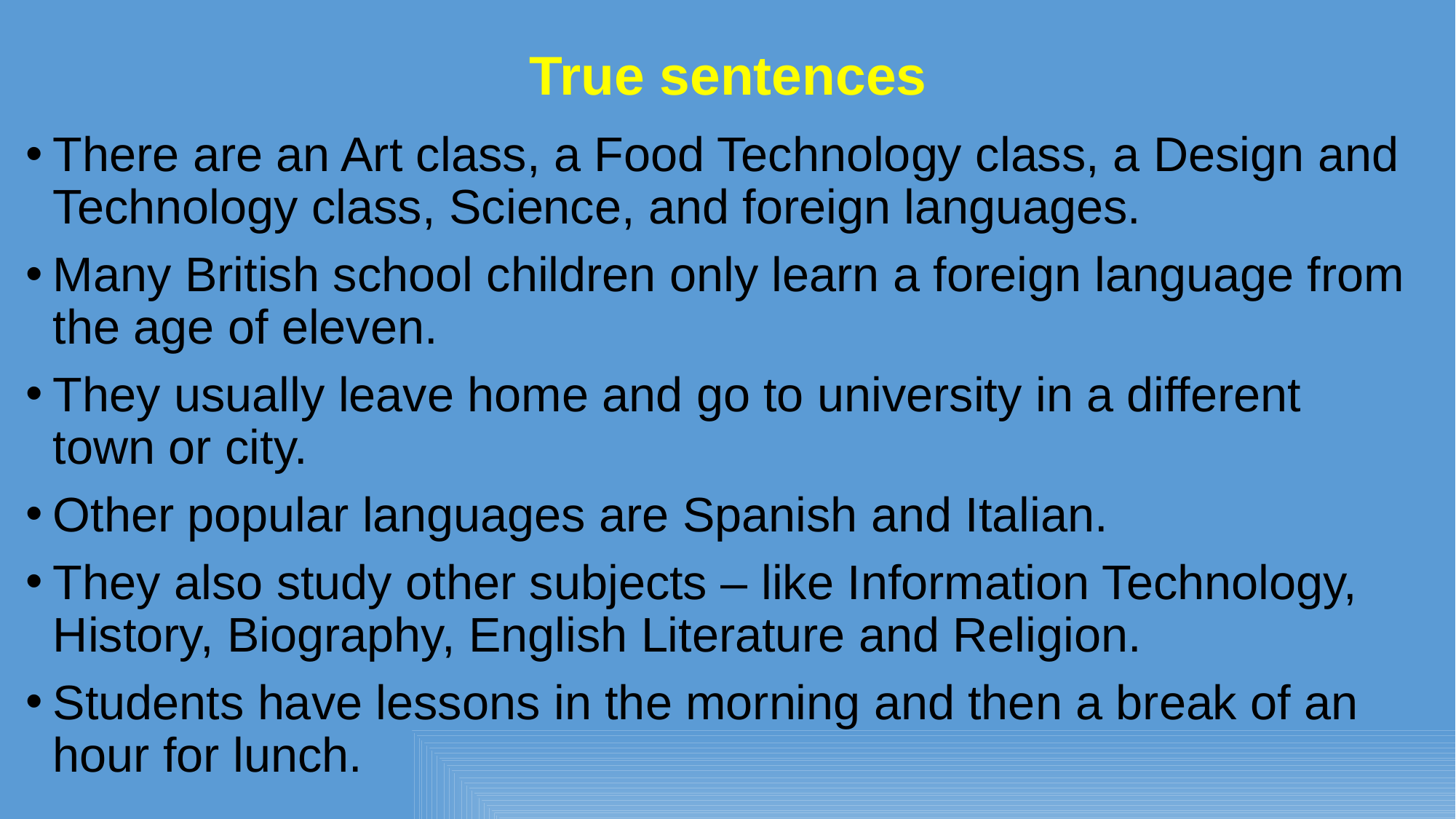

True sentences
There are an Art class, a Food Technology class, a Design and Technology class, Science, and foreign languages.
Many British school children only learn a foreign language from the age of eleven.
They usually leave home and go to university in a different town or city.
Other popular languages are Spanish and Italian.
They also study other subjects – like Information Technology, History, Biography, English Literature and Religion.
Students have lessons in the morning and then a break of an hour for lunch.